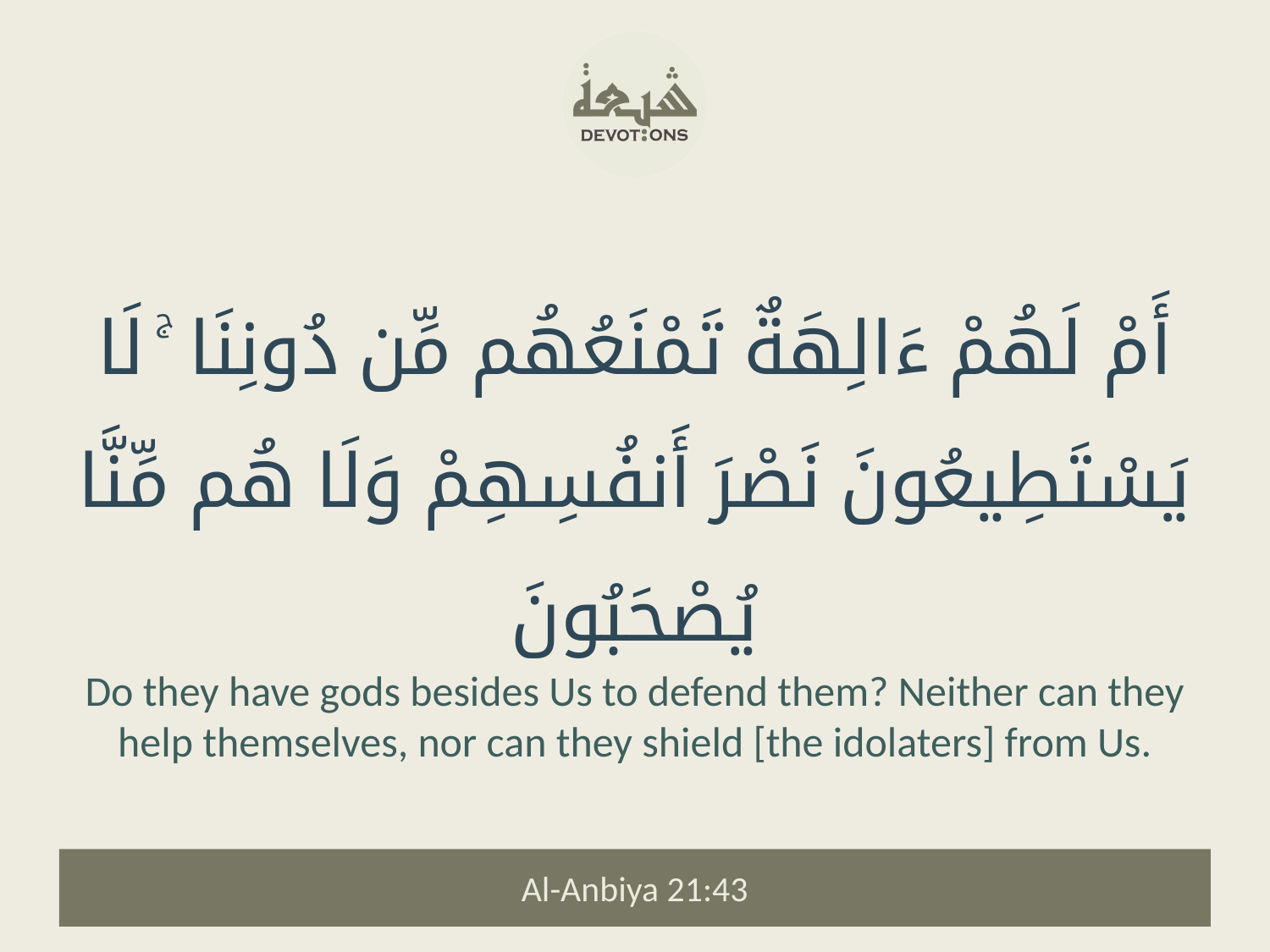

أَمْ لَهُمْ ءَالِهَةٌ تَمْنَعُهُم مِّن دُونِنَا ۚ لَا يَسْتَطِيعُونَ نَصْرَ أَنفُسِهِمْ وَلَا هُم مِّنَّا يُصْحَبُونَ
Do they have gods besides Us to defend them? Neither can they help themselves, nor can they shield [the idolaters] from Us.
Al-Anbiya 21:43